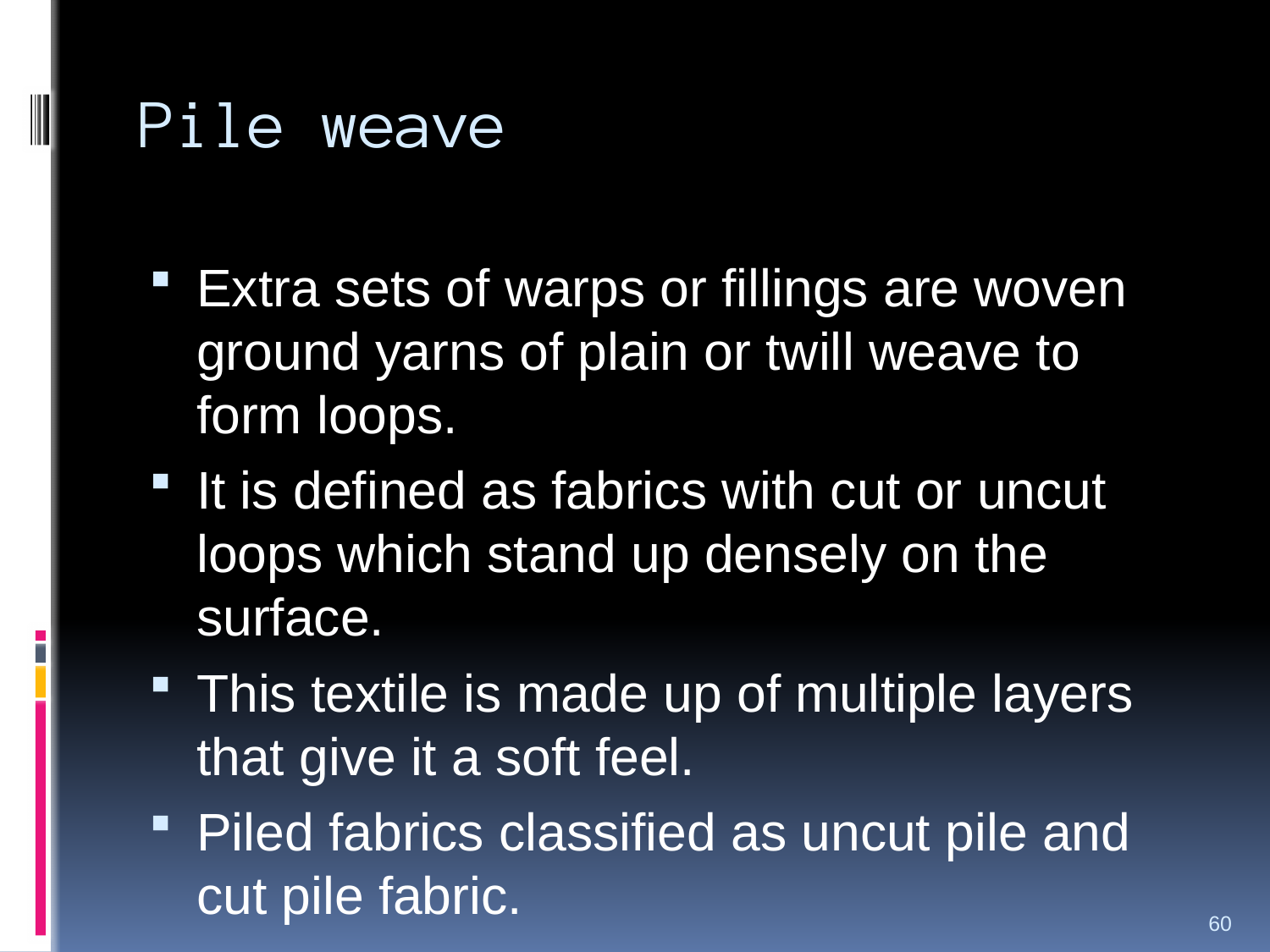

# Pile weave
Extra sets of warps or fillings are woven ground yarns of plain or twill weave to form loops.
It is defined as fabrics with cut or uncut loops which stand up densely on the surface.
This textile is made up of multiple layers that give it a soft feel.
Piled fabrics classified as uncut pile and cut pile fabric.

60